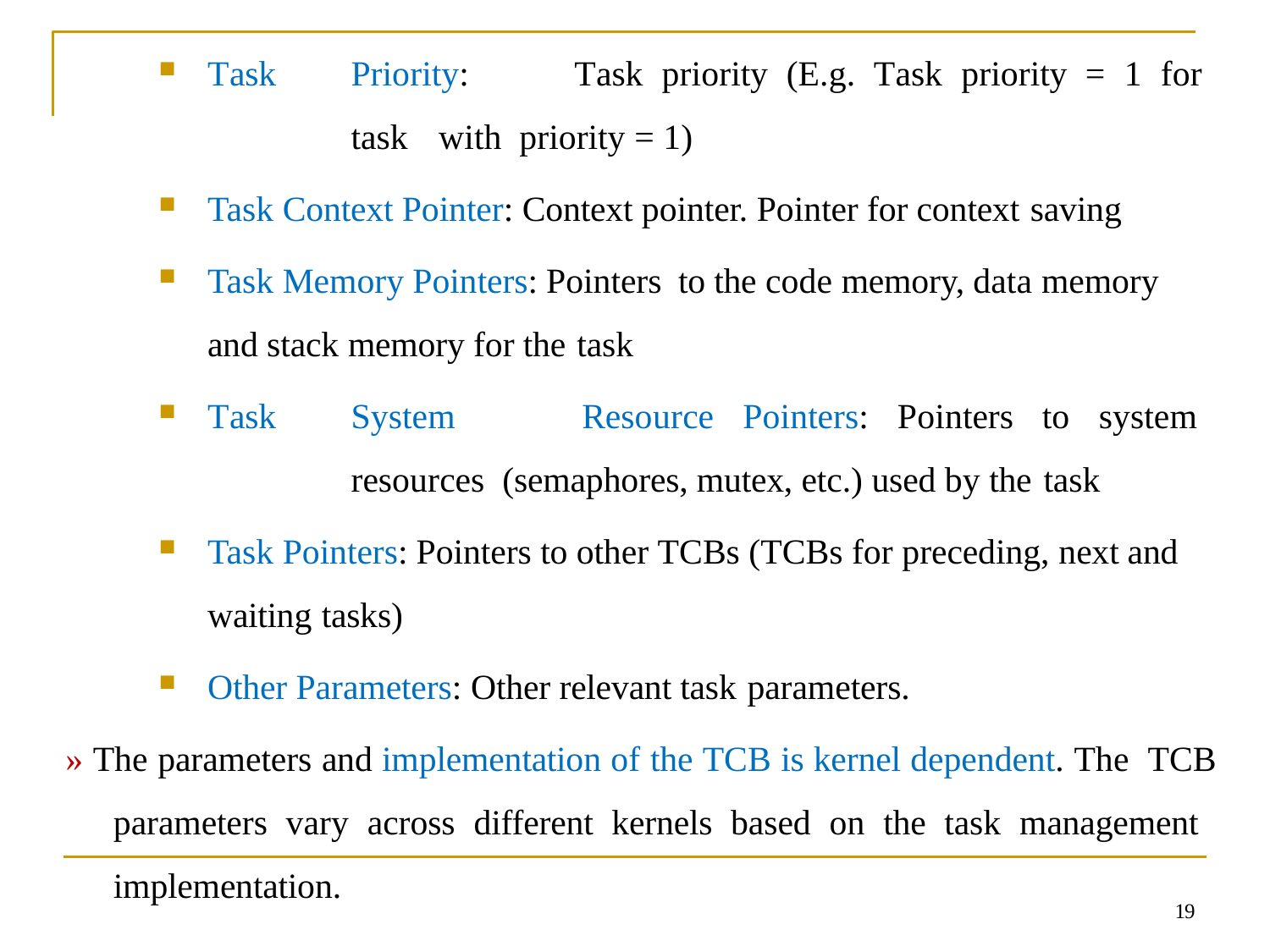

Task	Priority:	Task	priority	(E.g.	Task	priority	=	1	for	task	with  priority = 1)
Task Context Pointer: Context pointer. Pointer for context saving
Task Memory Pointers: Pointers to the code memory, data memory
and stack memory for the task
Task	System	Resource	Pointers:	Pointers	to	system	resources  (semaphores, mutex, etc.) used by the task
Task Pointers: Pointers to other TCBs (TCBs for preceding, next and
waiting tasks)
Other Parameters: Other relevant task parameters.
» The parameters and implementation of the TCB is kernel dependent. The  TCB parameters vary across different kernels based on the task management  implementation.
19